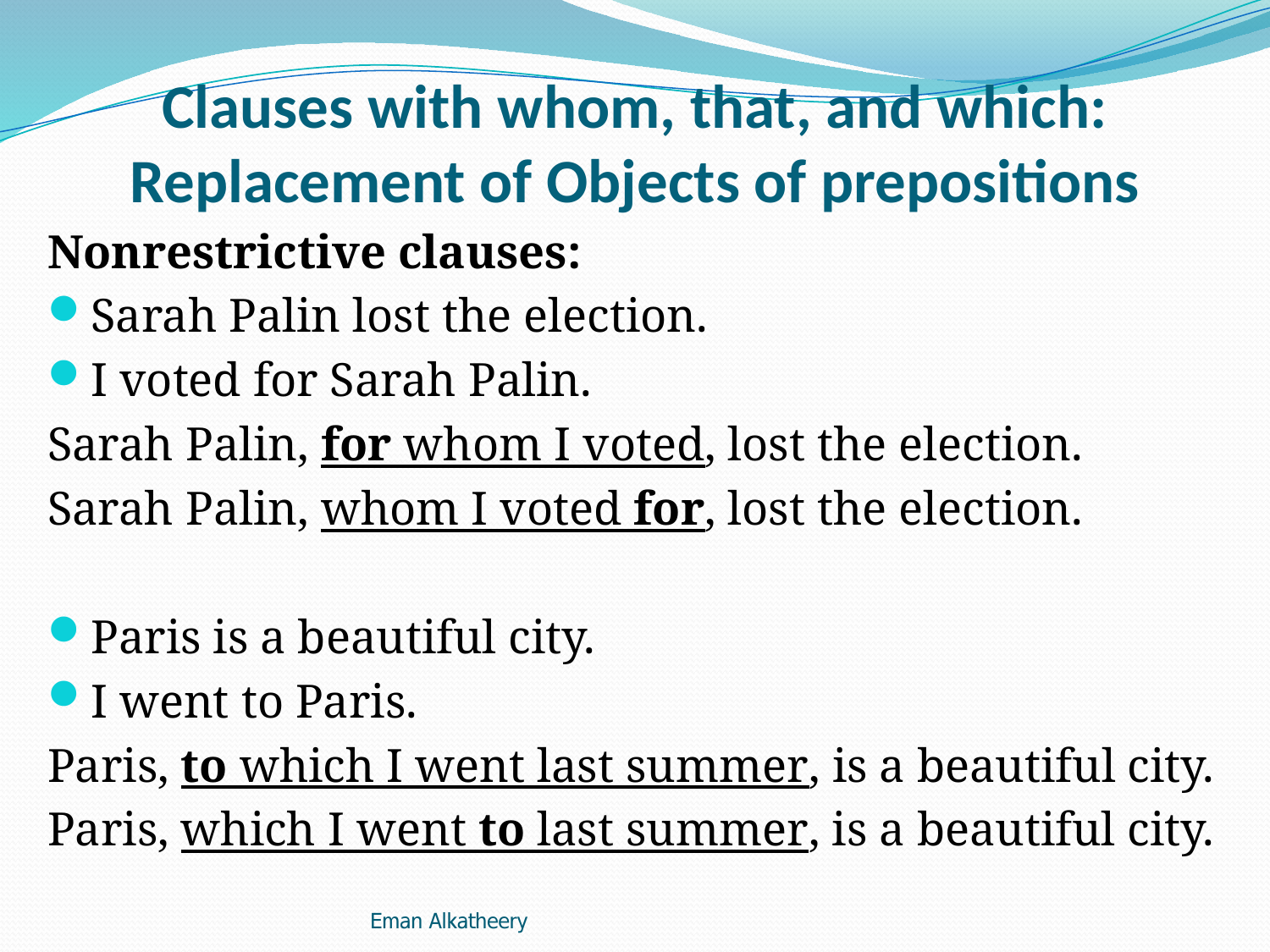

# Clauses with whom, that, and which: Replacement of Objects of prepositions
Nonrestrictive clauses:
Sarah Palin lost the election.
I voted for Sarah Palin.
Sarah Palin, for whom I voted, lost the election.
Sarah Palin, whom I voted for, lost the election.

Paris is a beautiful city.
I went to Paris.
Paris, to which I went last summer, is a beautiful city.
Paris, which I went to last summer, is a beautiful city.
Eman Alkatheery